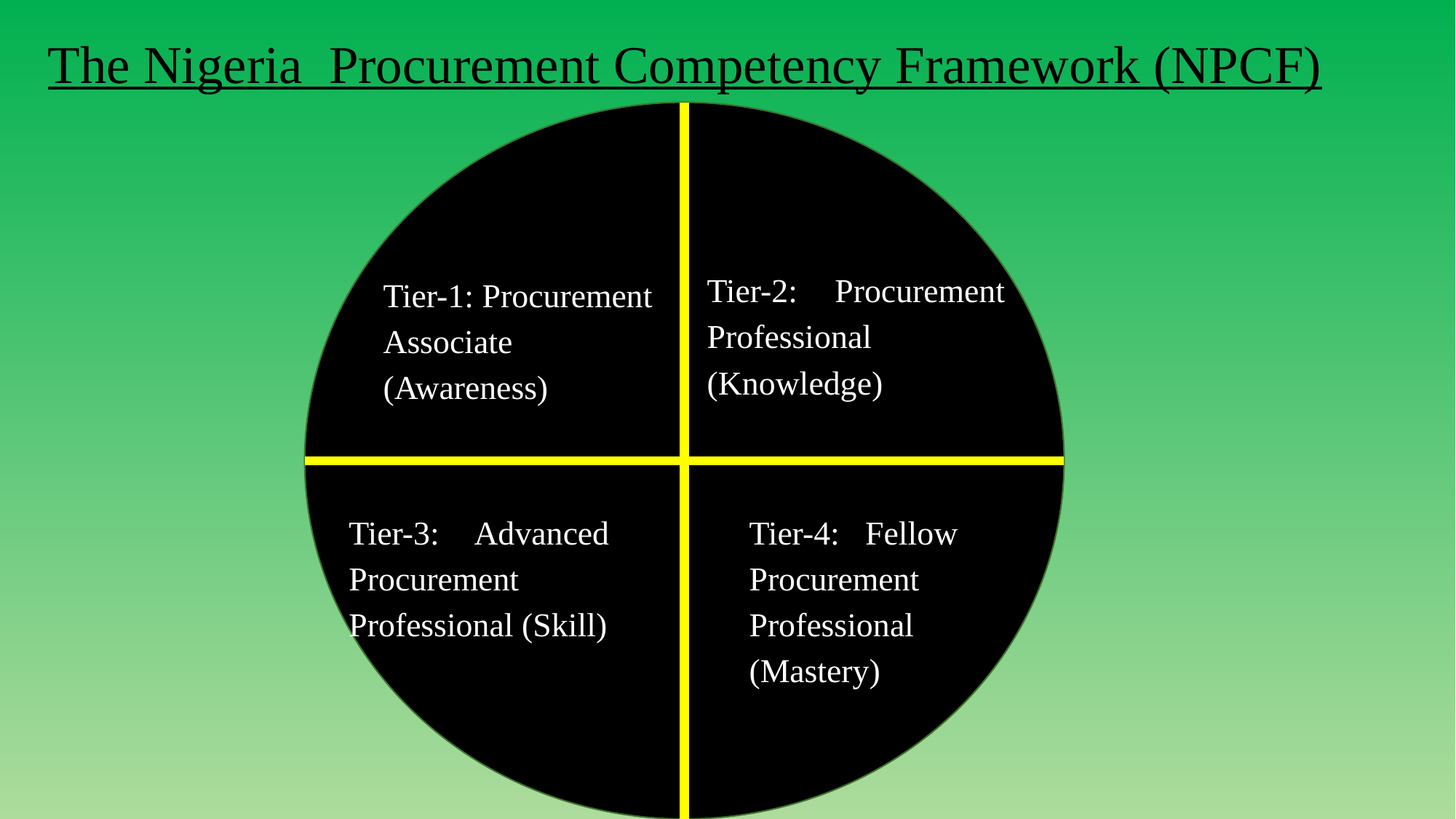

The Nigeria  Procurement Competency Framework (NPCF)

Tier-2: Procurement Professional (Knowledge)
Tier-1: Procurement Associate (Awareness)
Tier-3: Advanced  Procurement Professional (Skill)
Tier-4: Fellow Procurement Professional (Mastery)